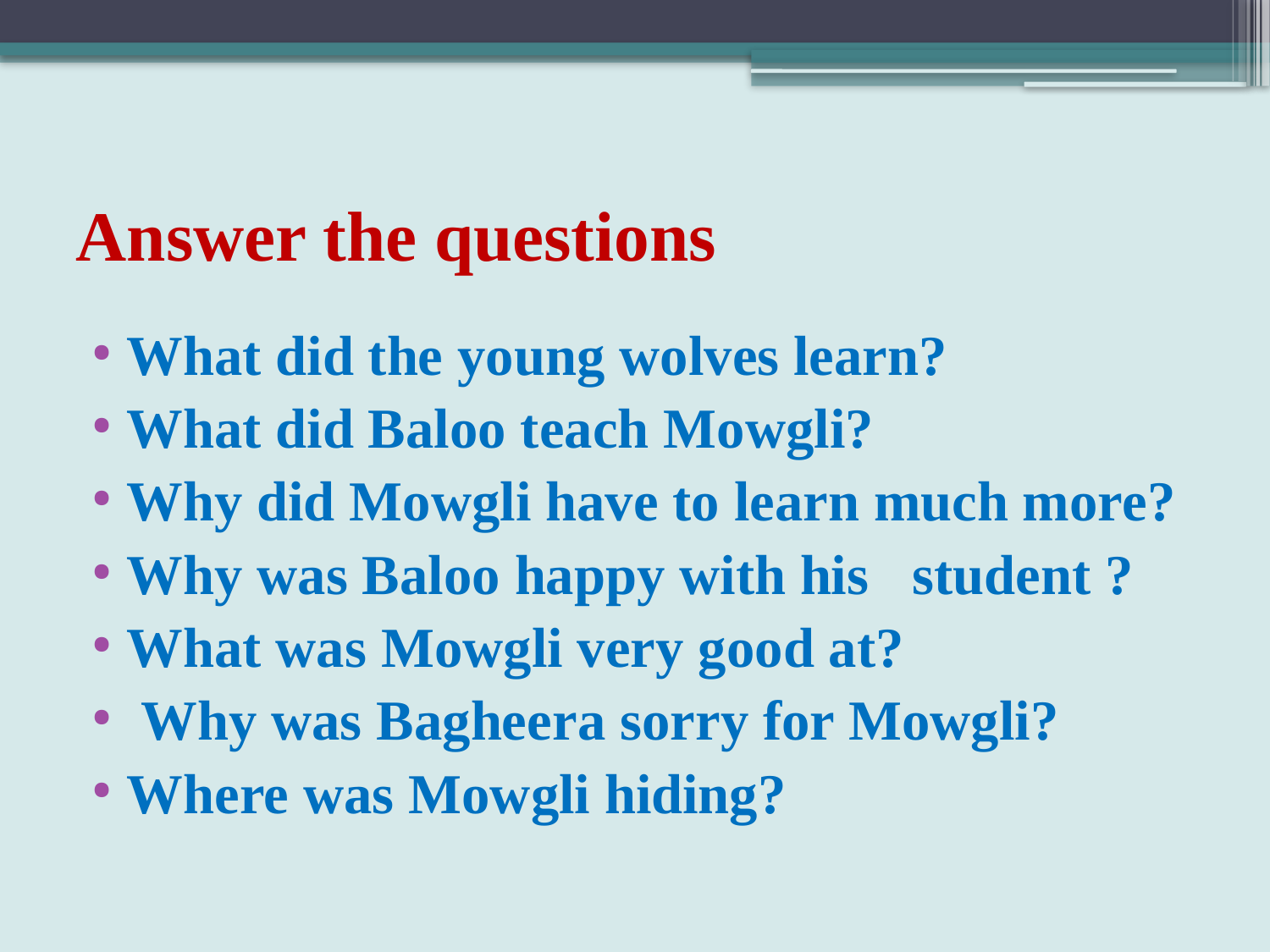

# Answer the questions
What did the young wolves learn?
What did Baloo teach Mowgli?
Why did Mowgli have to learn much more?
Why was Baloo happy with his   student ?
What was Mowgli very good at?
 Why was Bagheera sorry for Mowgli?
Where was Mowgli hiding?